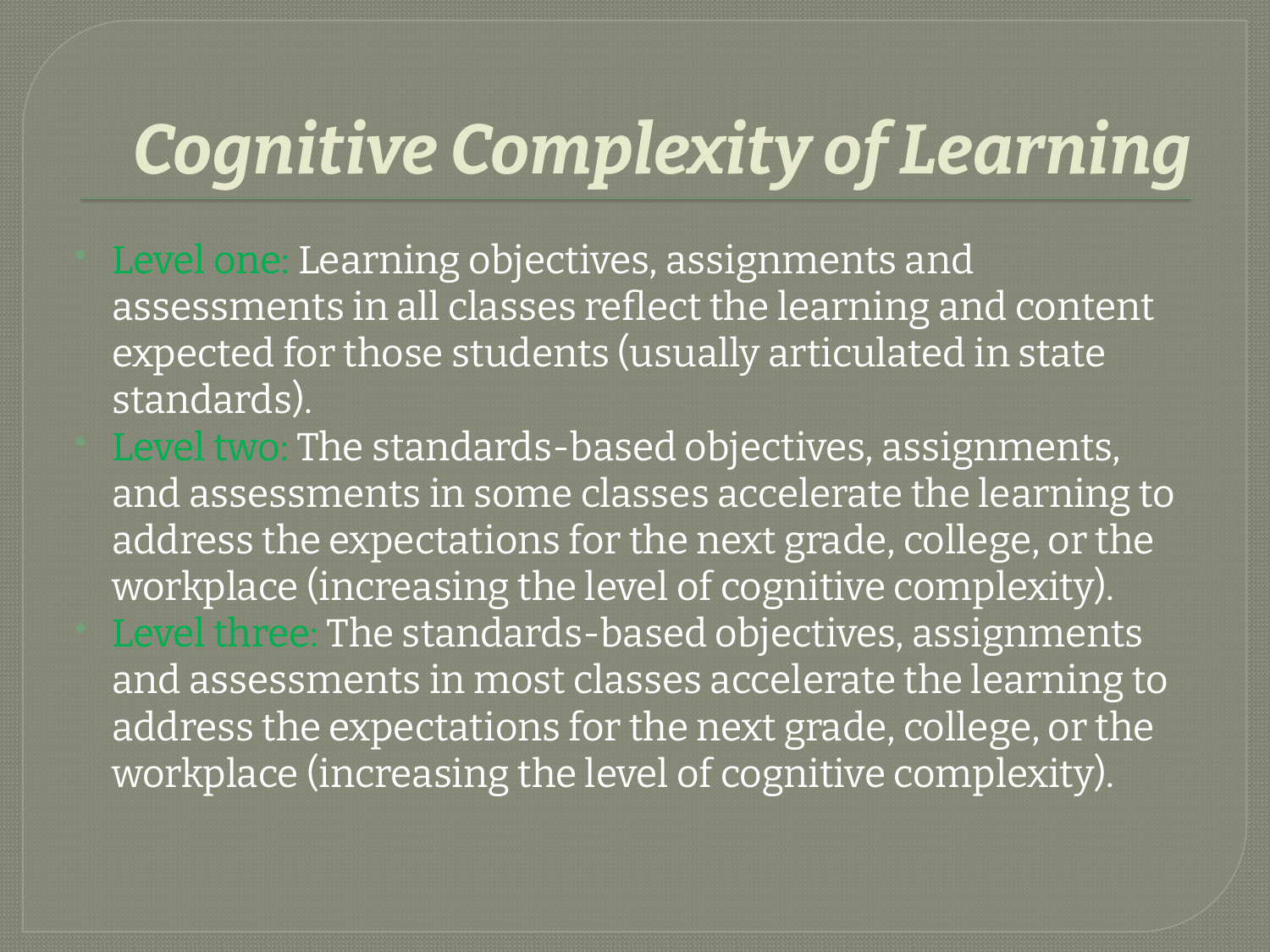

# Cognitive Complexity of Learning
Level one: Learning objectives, assignments and assessments in all classes reflect the learning and content expected for those students (usually articulated in state standards).
Level two: The standards-based objectives, assignments, and assessments in some classes accelerate the learning to address the expectations for the next grade, college, or the workplace (increasing the level of cognitive complexity).
Level three: The standards-based objectives, assignments and assessments in most classes accelerate the learning to address the expectations for the next grade, college, or the workplace (increasing the level of cognitive complexity).